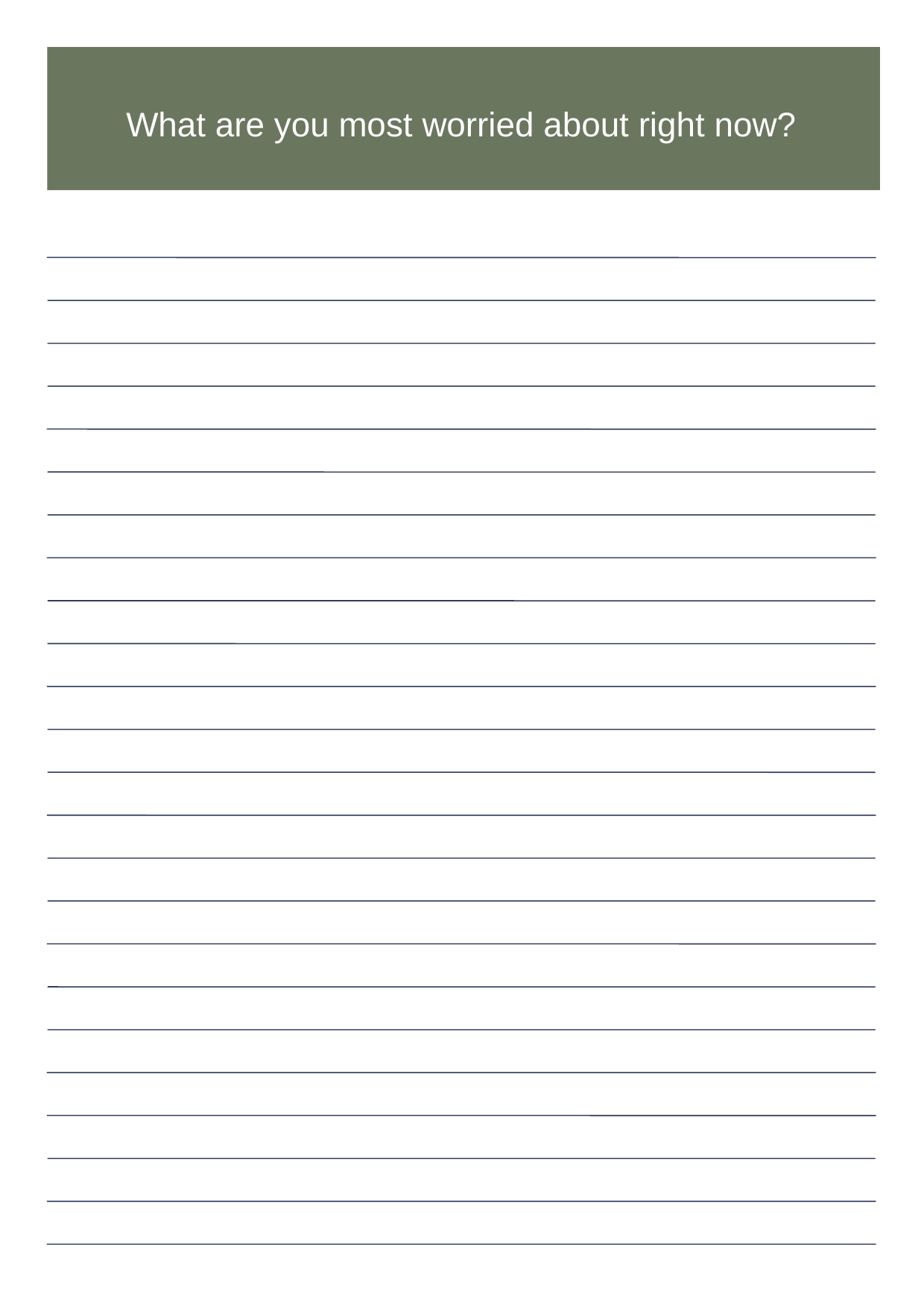

What are you most worried about right now?